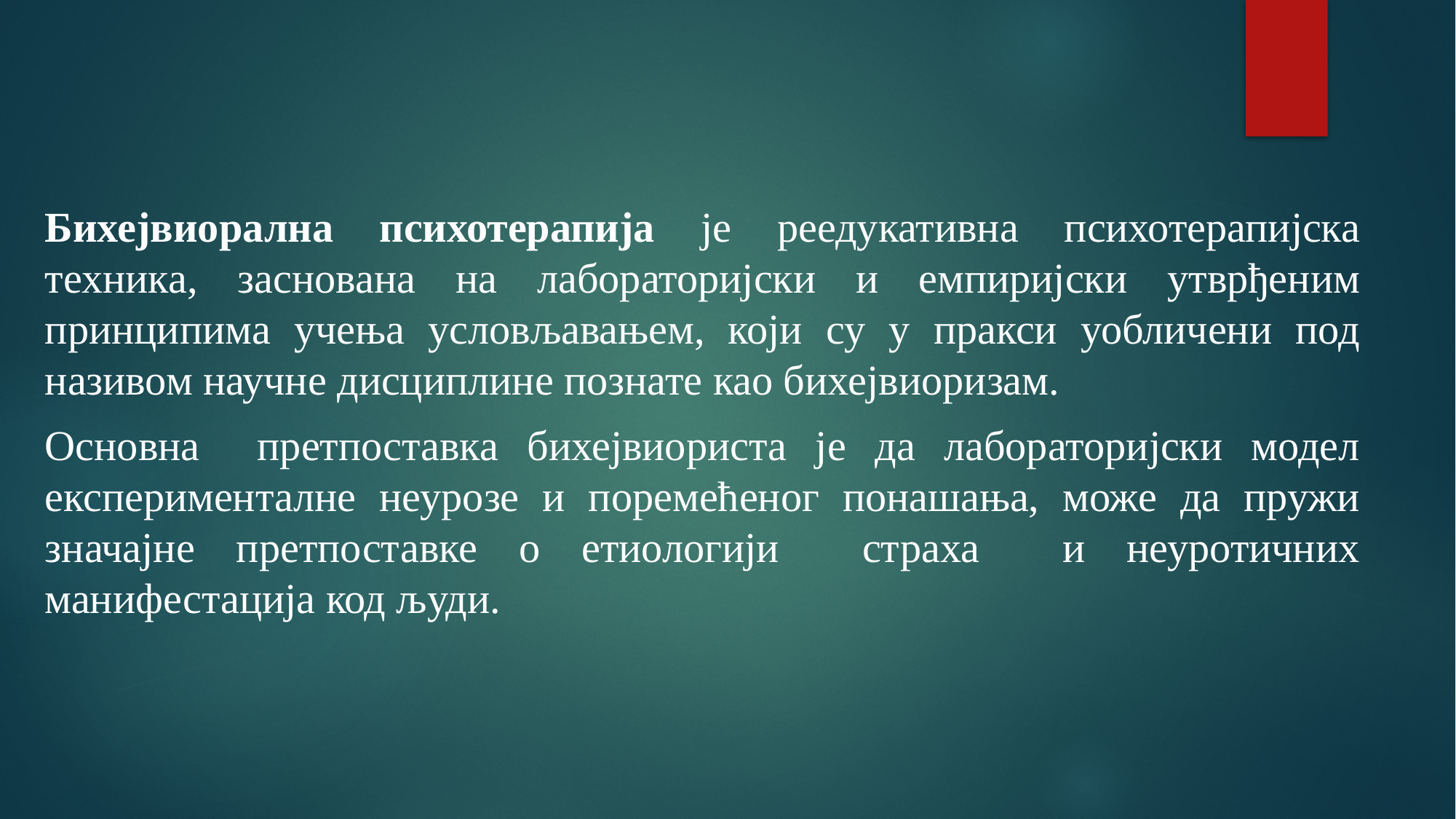

Бихејвиорална психотерапија је реедукативна психотерапијска техника, заснована на лабораторијски и емпиријски утврђеним принципима учења условљавањем, који су у пракси уобличени под називом научне дисциплине познате као бихејвиоризам.
Основна  претпоставка бихејвиориста је да лабораторијски модел експерименталне неурозе и поремећеног понашања, може да пружи значајне претпоставке о етиологији  страха  и неуротичних манифестација код људи.